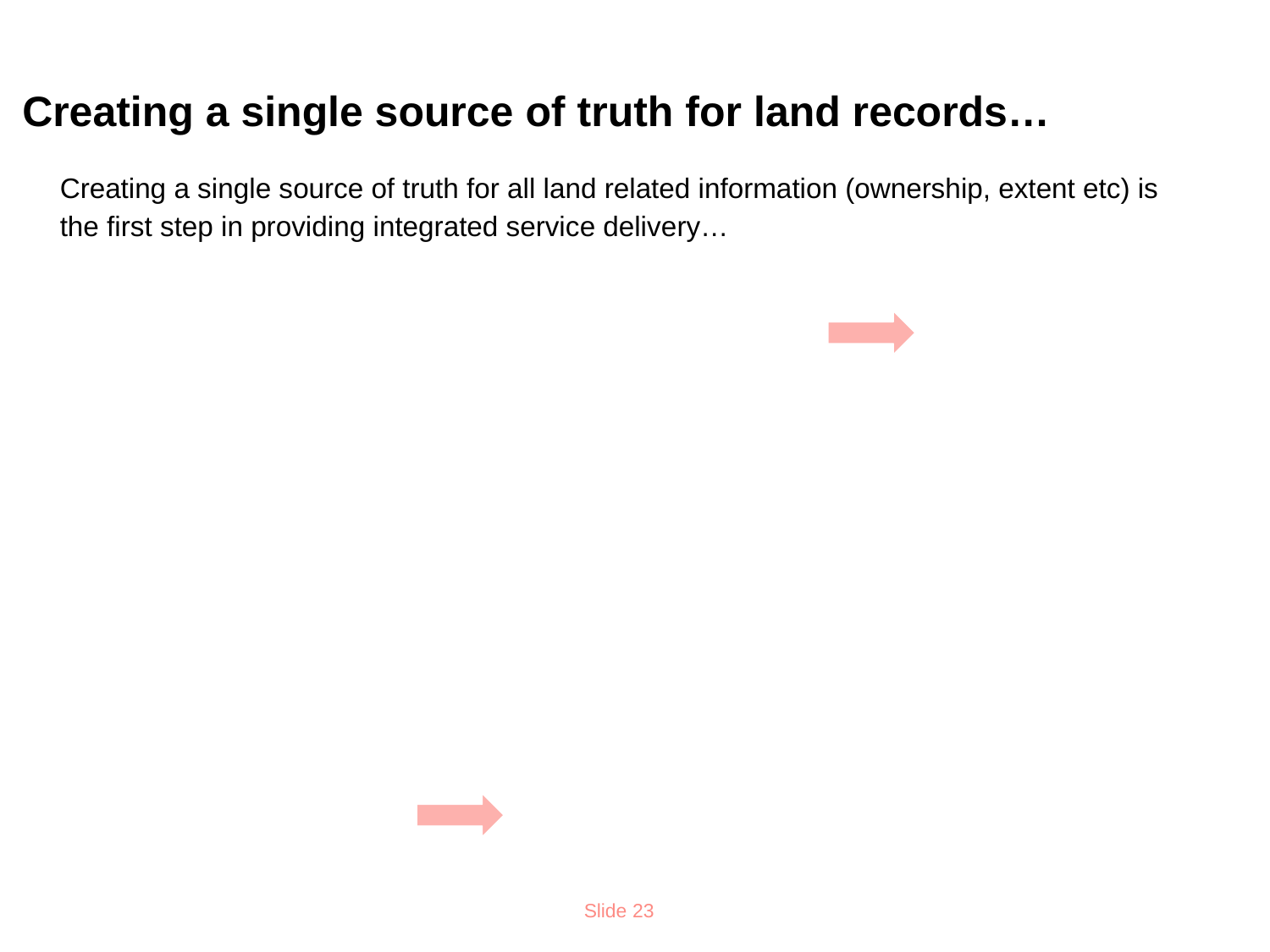

# Creating a single source of truth for land records…
Creating a single source of truth for all land related information (ownership, extent etc) is the first step in providing integrated service delivery…